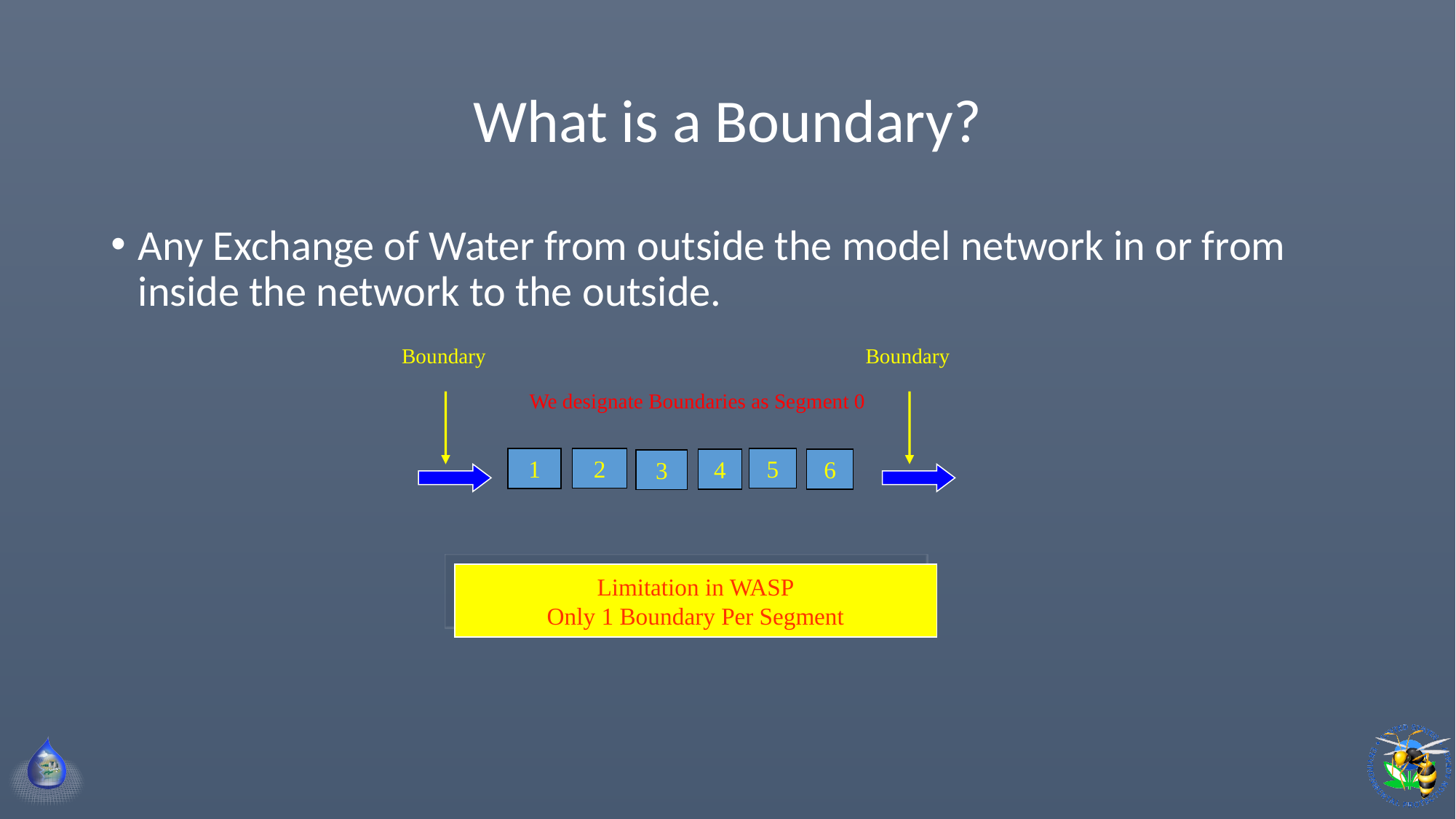

# What is a Boundary?
Any Exchange of Water from outside the model network in or from inside the network to the outside.
Boundary
Boundary

We designate Boundaries as Segment 0
2
5
1
4
6
3

Limitation in WASP
Only 1 Boundary Per Segment